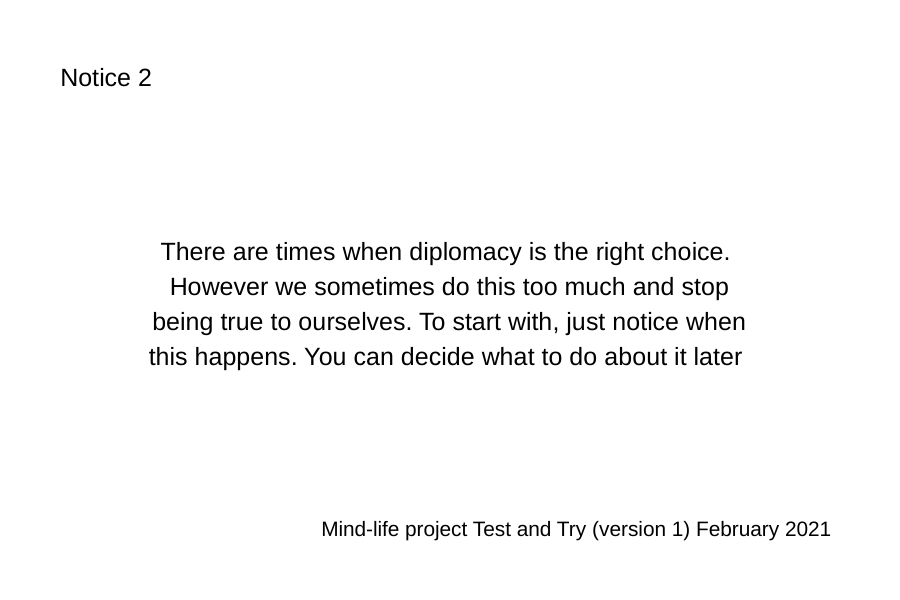

Notice 2
There are times when diplomacy is the right choice.
However we sometimes do this too much and stop being true to ourselves. To start with, just notice when this happens. You can decide what to do about it later
Mind-life project Test and Try (version 1) February 2021